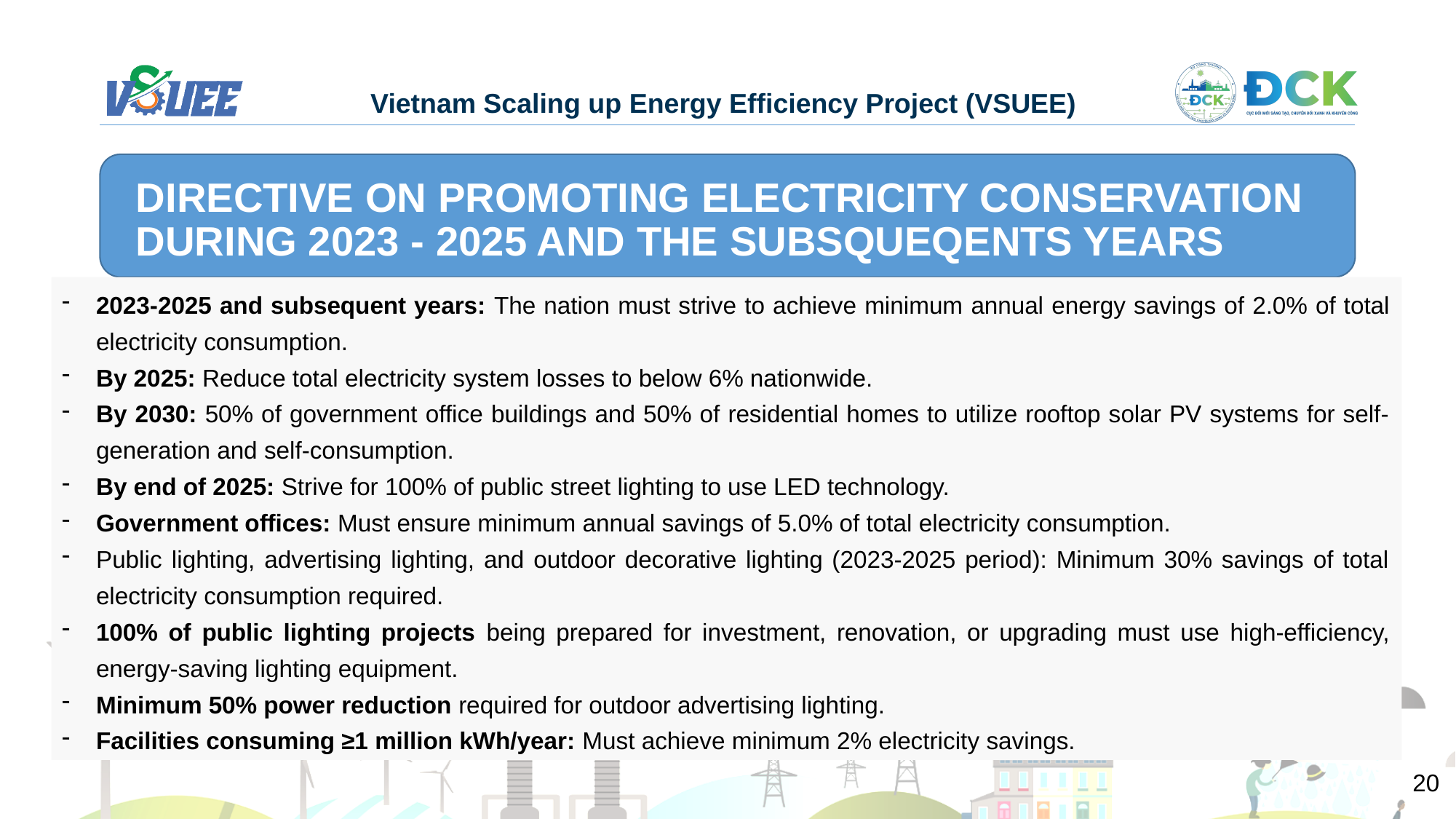

DIRECTIVE ON PROMOTING ELECTRICITY CONSERVATION DURING 2023 - 2025 AND THE SUBSQUEQENTS YEARS
2023-2025 and subsequent years: The nation must strive to achieve minimum annual energy savings of 2.0% of total electricity consumption.
By 2025: Reduce total electricity system losses to below 6% nationwide.
By 2030: 50% of government office buildings and 50% of residential homes to utilize rooftop solar PV systems for self-generation and self-consumption.
By end of 2025: Strive for 100% of public street lighting to use LED technology.
Government offices: Must ensure minimum annual savings of 5.0% of total electricity consumption.
Public lighting, advertising lighting, and outdoor decorative lighting (2023-2025 period): Minimum 30% savings of total electricity consumption required.
100% of public lighting projects being prepared for investment, renovation, or upgrading must use high-efficiency, energy-saving lighting equipment.
Minimum 50% power reduction required for outdoor advertising lighting.
Facilities consuming ≥1 million kWh/year: Must achieve minimum 2% electricity savings.
20